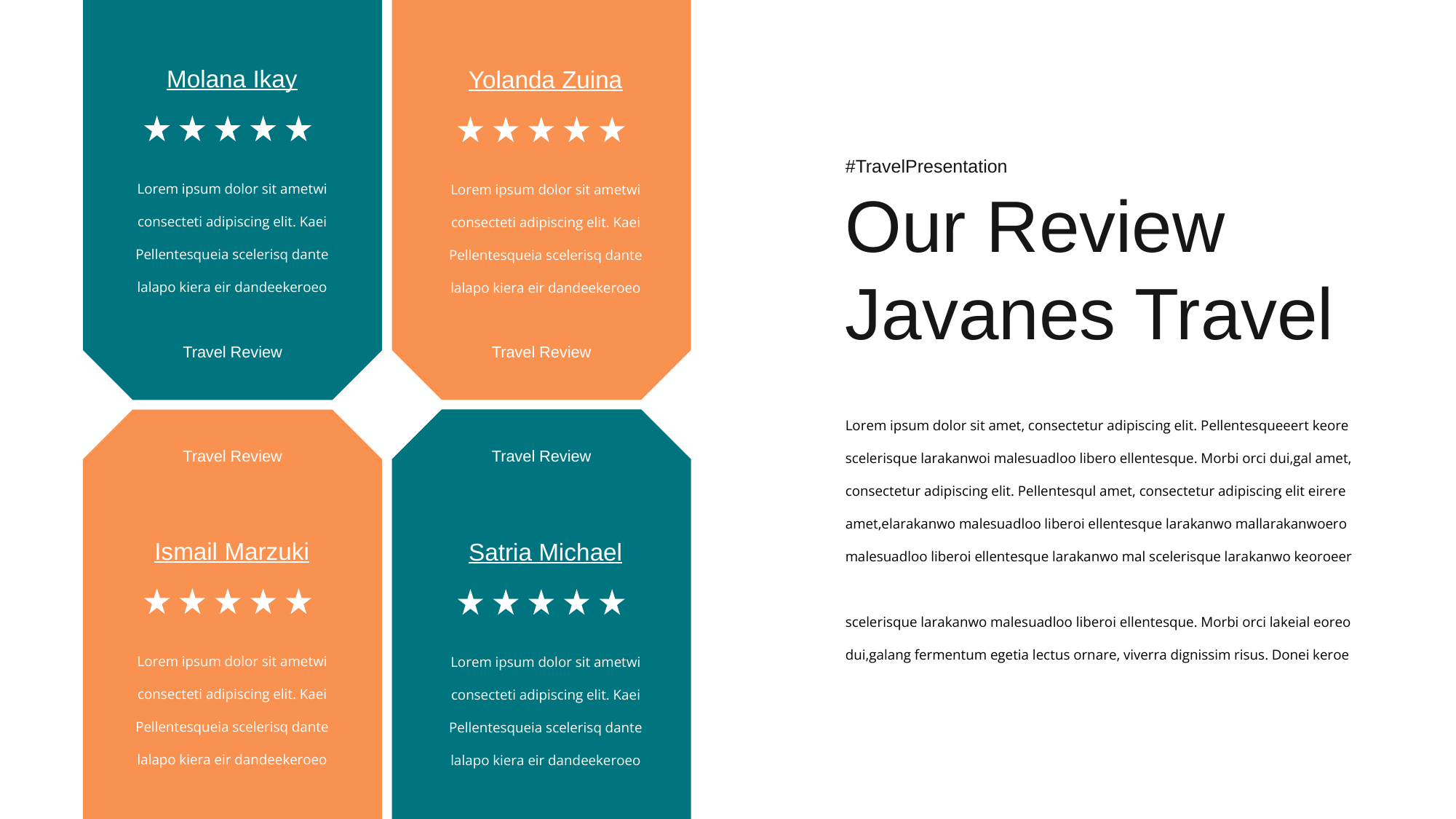

Molana Ikay
Yolanda Zuina

#TravelPresentation
Lorem ipsum dolor sit ametwi consecteti adipiscing elit. Kaei Pellentesqueia scelerisq dante lalapo kiera eir dandeekeroeo
Lorem ipsum dolor sit ametwi consecteti adipiscing elit. Kaei Pellentesqueia scelerisq dante lalapo kiera eir dandeekeroeo
Our Review Javanes Travel
Travel Review
Travel Review
Lorem ipsum dolor sit amet, consectetur adipiscing elit. Pellentesqueeert keore scelerisque larakanwoi malesuadloo libero ellentesque. Morbi orci dui,gal amet, consectetur adipiscing elit. Pellentesqul amet, consectetur adipiscing elit eirere amet,elarakanwo malesuadloo liberoi ellentesque larakanwo mallarakanwoero malesuadloo liberoi ellentesque larakanwo mal scelerisque larakanwo keoroeer

scelerisque larakanwo malesuadloo liberoi ellentesque. Morbi orci lakeial eoreo dui,galang fermentum egetia lectus ornare, viverra dignissim risus. Donei keroe

Travel Review
Travel Review
Ismail Marzuki
Satria Michael

Lorem ipsum dolor sit ametwi consecteti adipiscing elit. Kaei Pellentesqueia scelerisq dante lalapo kiera eir dandeekeroeo
Lorem ipsum dolor sit ametwi consecteti adipiscing elit. Kaei Pellentesqueia scelerisq dante lalapo kiera eir dandeekeroeo